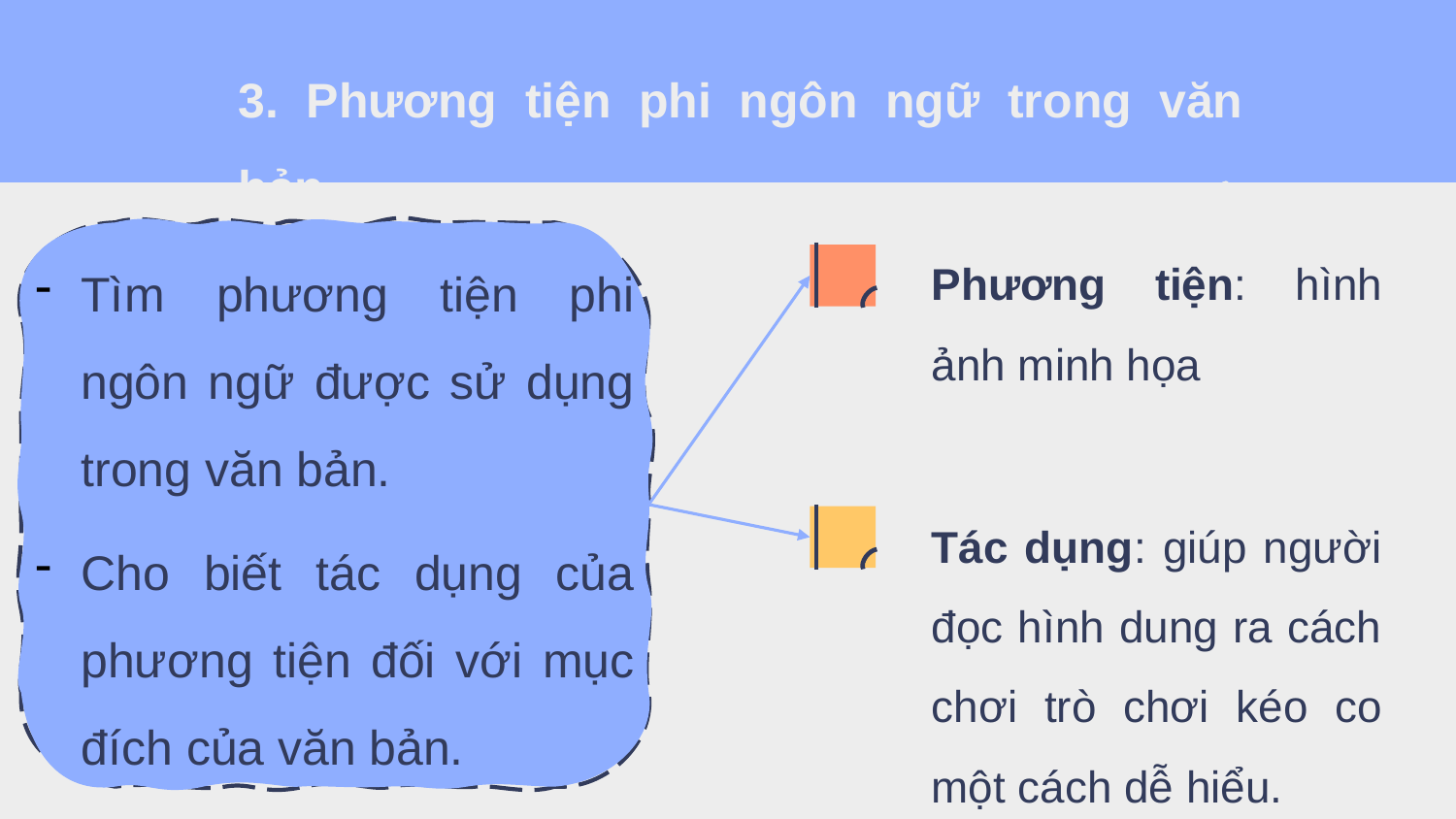

3. Phương tiện phi ngôn ngữ trong văn bản
Tìm phương tiện phi ngôn ngữ được sử dụng trong văn bản.
Cho biết tác dụng của phương tiện đối với mục đích của văn bản.
Phương tiện: hình ảnh minh họa

Tác dụng: giúp người đọc hình dung ra cách chơi trò chơi kéo co một cách dễ hiểu.